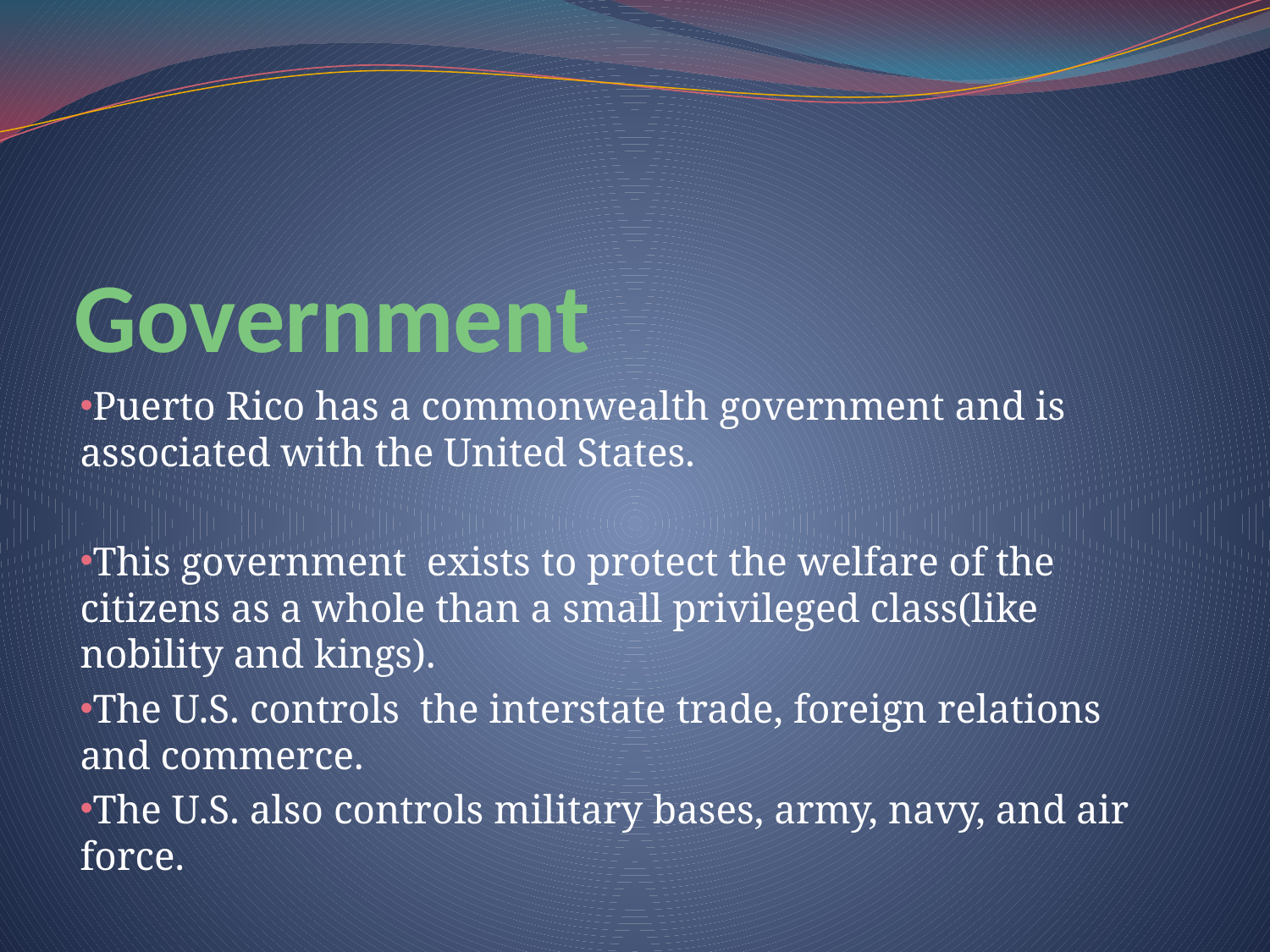

# Government
Puerto Rico has a commonwealth government and is associated with the United States.

This government  exists to protect the welfare of the citizens as a whole than a small privileged class(like nobility and kings).
The U.S. controls  the interstate trade, foreign relations and commerce.
The U.S. also controls military bases, army, navy, and air force.